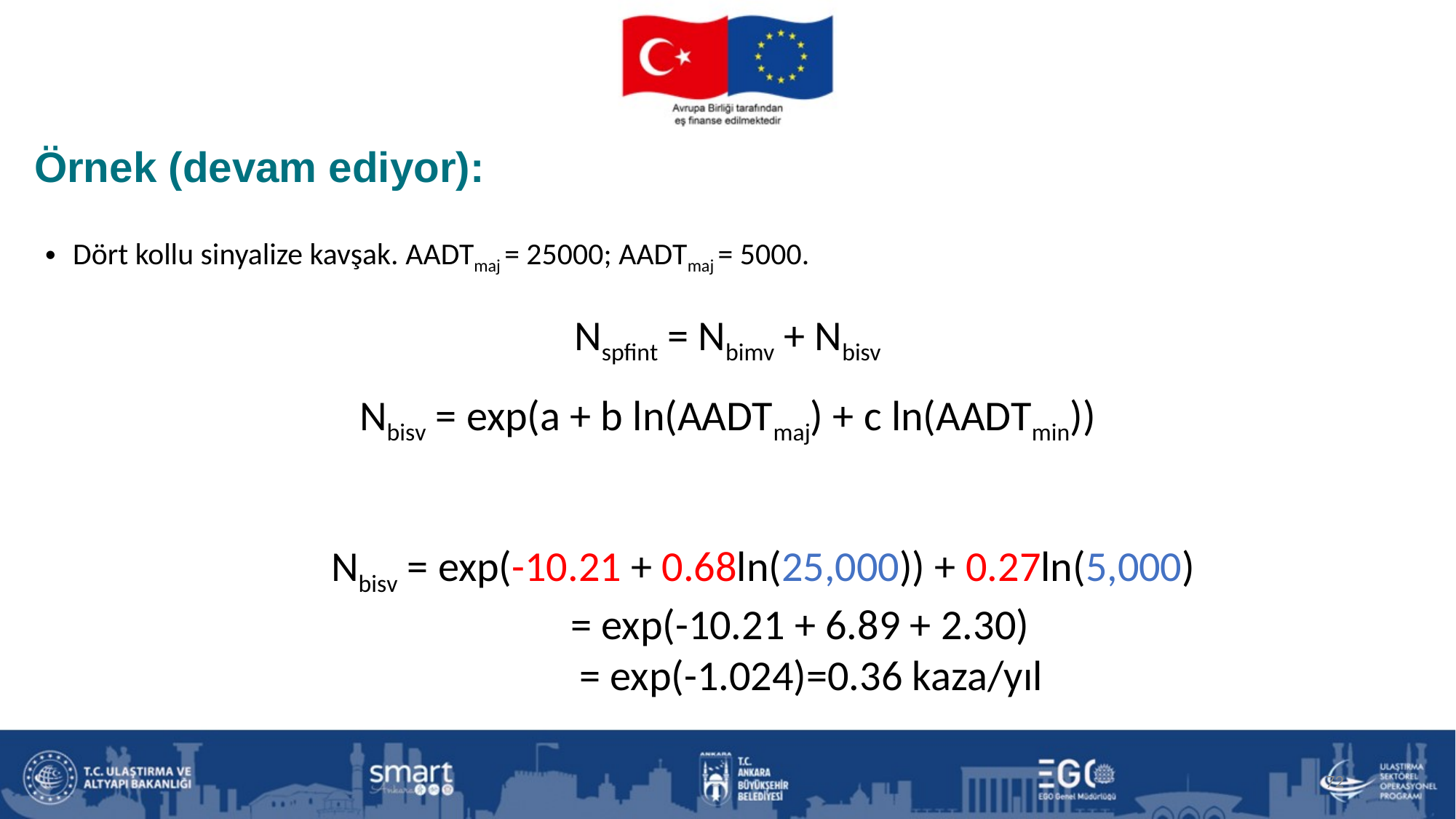

Örnek (devam ediyor):
Dört kollu sinyalize kavşak. AADTmaj = 25000; AADTmaj = 5000.

Nspfint = Nbimv + Nbisv
Nbisv = exp(a + b ln(AADTmaj) + c ln(AADTmin))
      Nbisv = exp(-10.21 + 0.68ln(25,000)) + 0.27ln(5,000)
               = exp(-10.21 + 6.89 + 2.30)
	      = exp(-1.024)=0.36 kaza/yıl

72